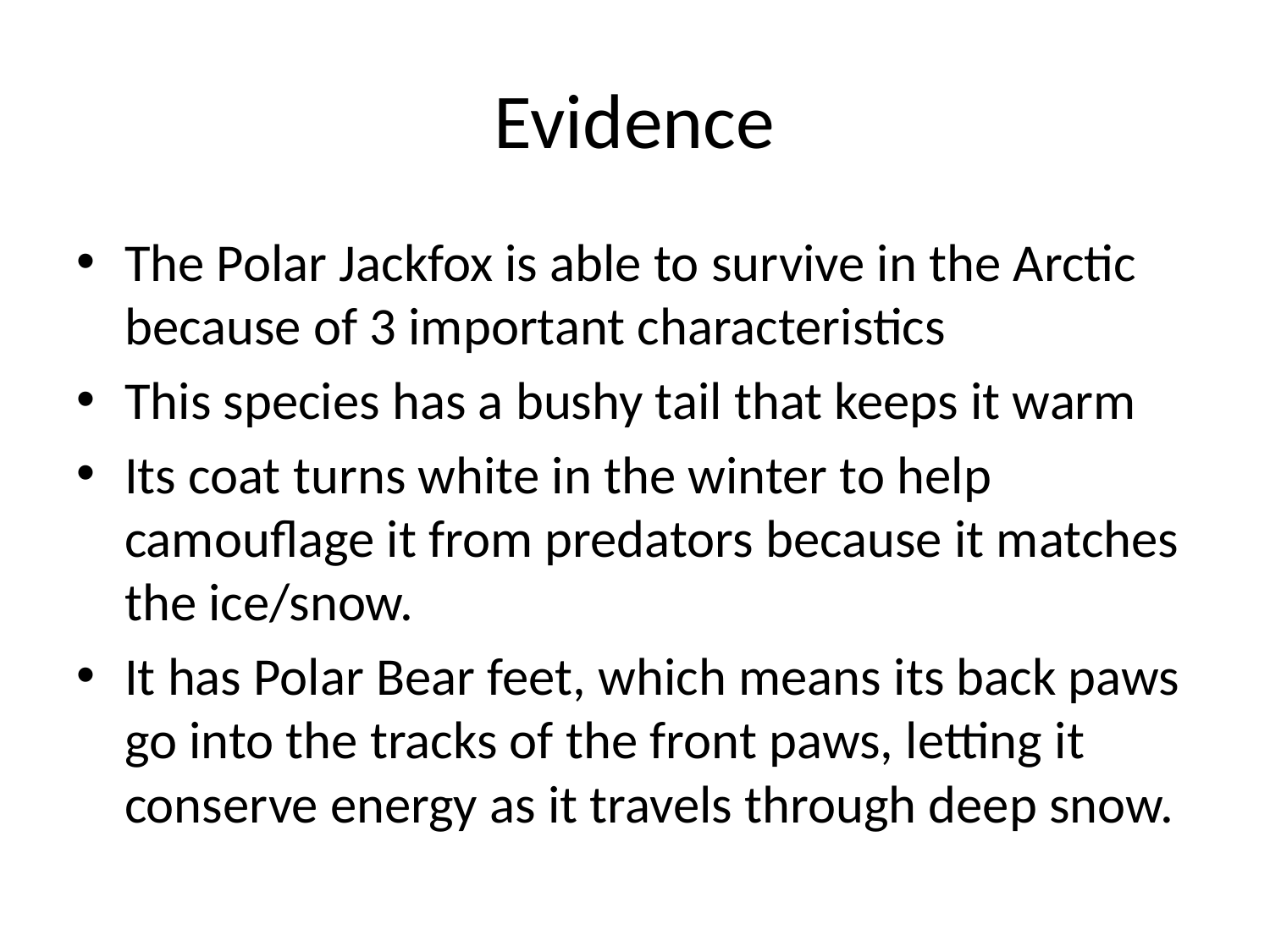

# Evidence
The Polar Jackfox is able to survive in the Arctic because of 3 important characteristics
This species has a bushy tail that keeps it warm
Its coat turns white in the winter to help camouflage it from predators because it matches the ice/snow.
It has Polar Bear feet, which means its back paws go into the tracks of the front paws, letting it conserve energy as it travels through deep snow.